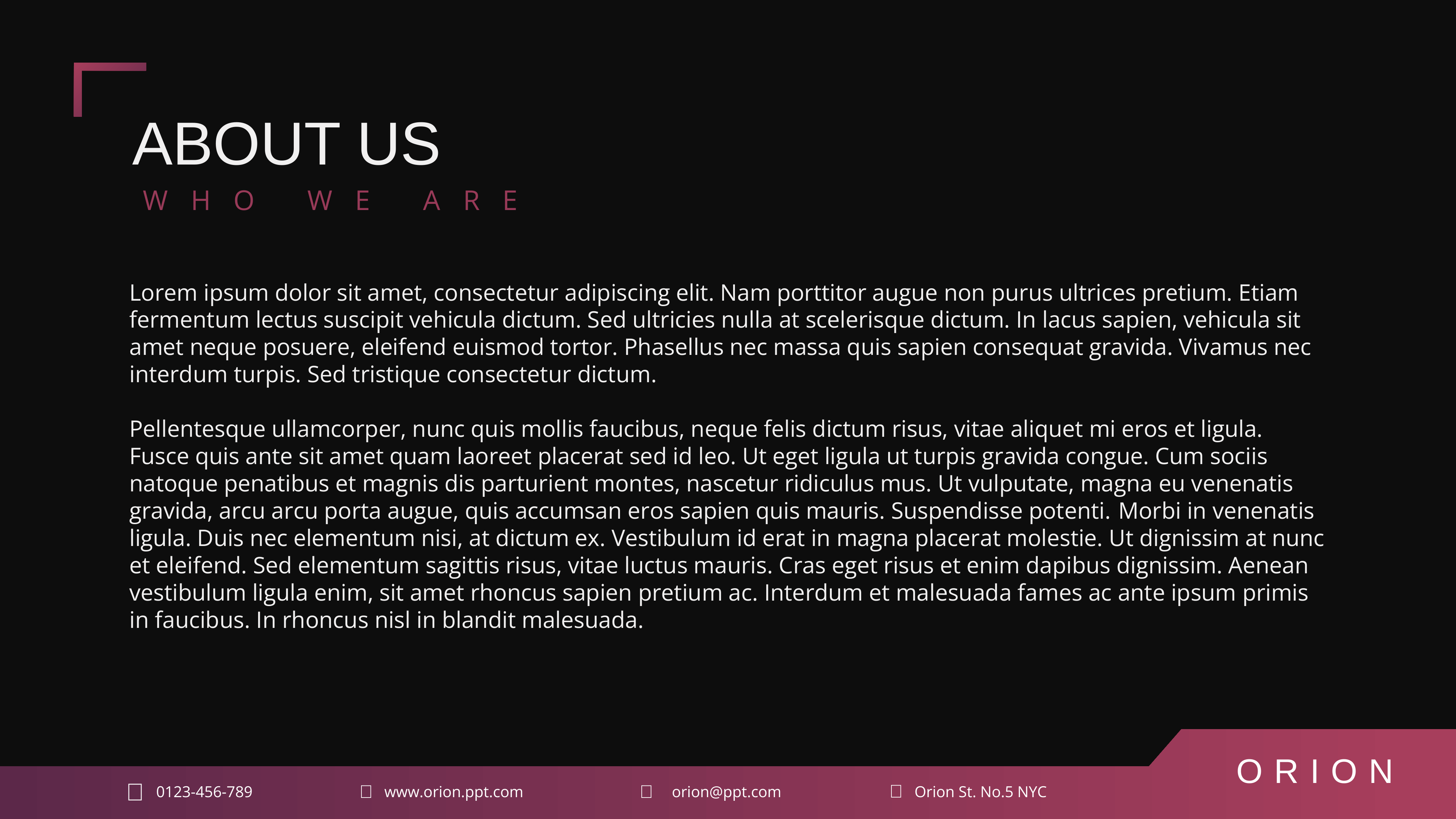

ABOUT US
WHO WE ARE
Lorem ipsum dolor sit amet, consectetur adipiscing elit. Nam porttitor augue non purus ultrices pretium. Etiam fermentum lectus suscipit vehicula dictum. Sed ultricies nulla at scelerisque dictum. In lacus sapien, vehicula sit amet neque posuere, eleifend euismod tortor. Phasellus nec massa quis sapien consequat gravida. Vivamus nec interdum turpis. Sed tristique consectetur dictum.

Pellentesque ullamcorper, nunc quis mollis faucibus, neque felis dictum risus, vitae aliquet mi eros et ligula. Fusce quis ante sit amet quam laoreet placerat sed id leo. Ut eget ligula ut turpis gravida congue. Cum sociis natoque penatibus et magnis dis parturient montes, nascetur ridiculus mus. Ut vulputate, magna eu venenatis gravida, arcu arcu porta augue, quis accumsan eros sapien quis mauris. Suspendisse potenti. Morbi in venenatis ligula. Duis nec elementum nisi, at dictum ex. Vestibulum id erat in magna placerat molestie. Ut dignissim at nunc et eleifend. Sed elementum sagittis risus, vitae luctus mauris. Cras eget risus et enim dapibus dignissim. Aenean vestibulum ligula enim, sit amet rhoncus sapien pretium ac. Interdum et malesuada fames ac ante ipsum primis in faucibus. In rhoncus nisl in blandit malesuada.